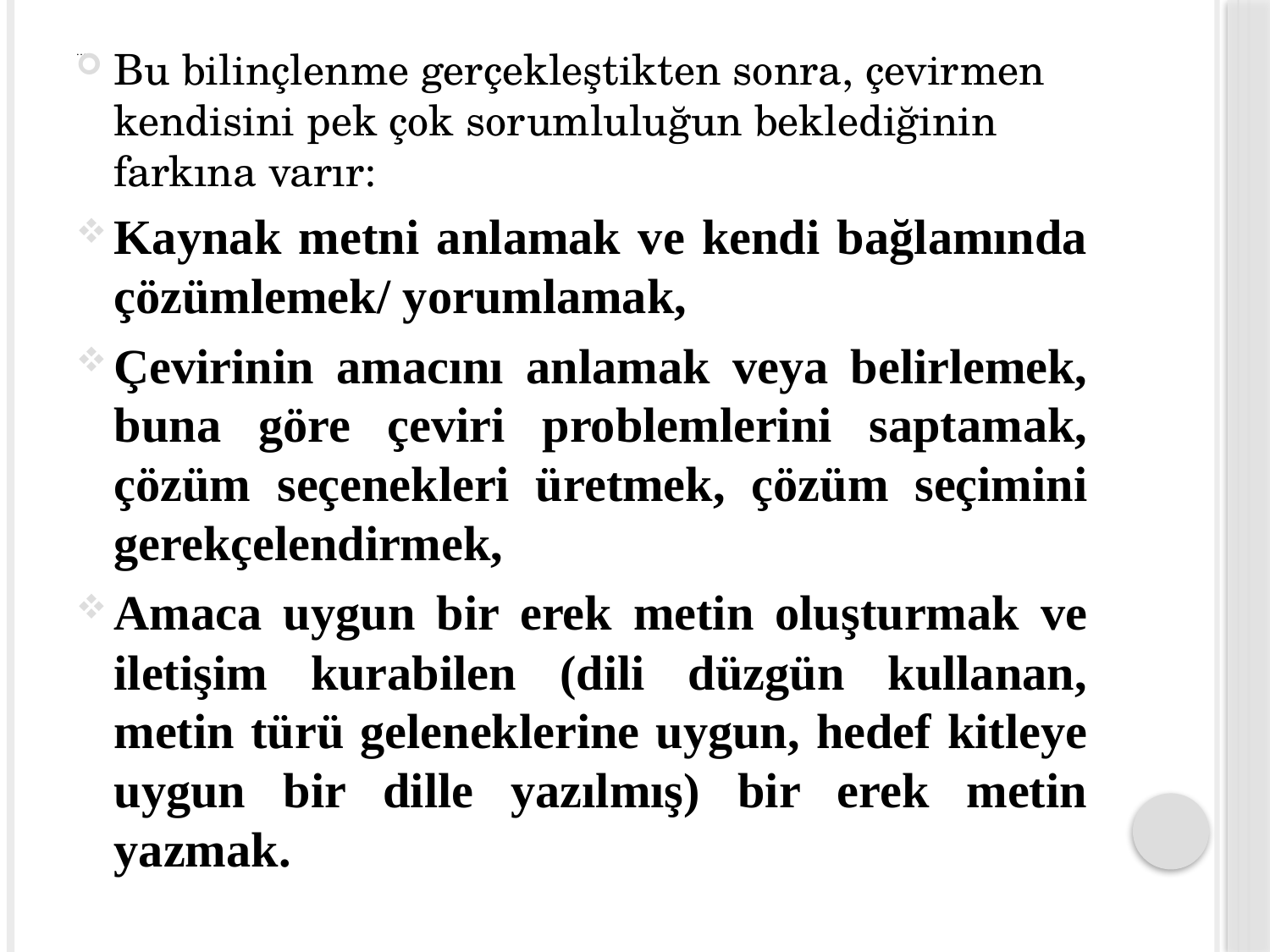

Bu bilinçlenme gerçekleştikten sonra, çevirmen kendisini pek çok sorumluluğun beklediğinin farkına varır:
Kaynak metni anlamak ve kendi bağlamında çözümlemek/ yorumlamak,
Çevirinin amacını anlamak veya belirlemek, buna göre çeviri problemlerini saptamak, çözüm seçenekleri üretmek, çözüm seçimini gerekçelendirmek,
Amaca uygun bir erek metin oluşturmak ve iletişim kurabilen (dili düzgün kullanan, metin türü geleneklerine uygun, hedef kitleye uygun bir dille yazılmış) bir erek metin yazmak.
# …